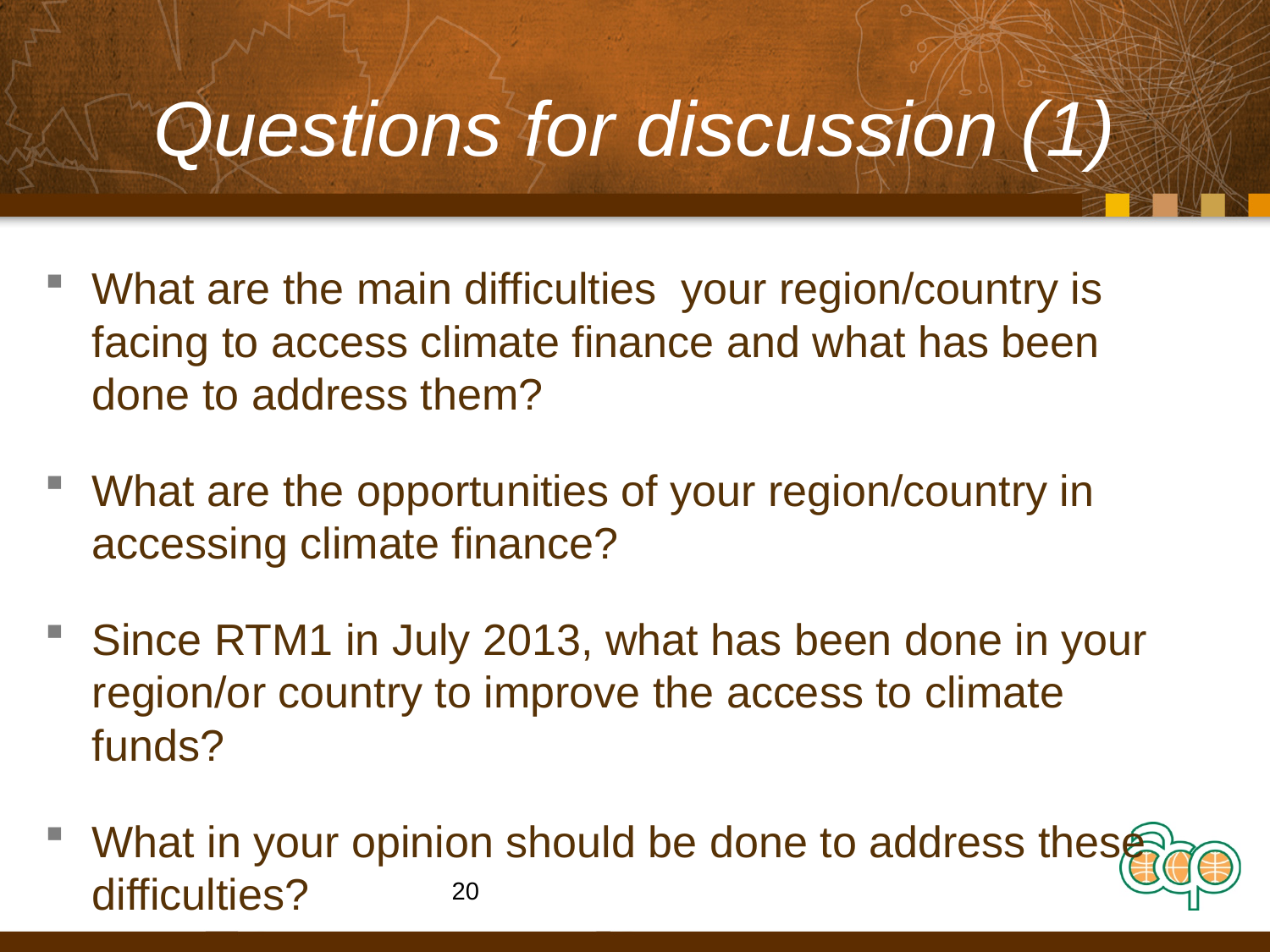

# Questions for discussion (1)
What are the main difficulties  your region/country is facing to access climate finance and what has been done to address them?

What are the opportunities of your region/country in accessing climate finance?

Since RTM1 in July 2013, what has been done in your region/or country to improve the access to climate funds?

What in your opinion should be done to address these difficulties?

20